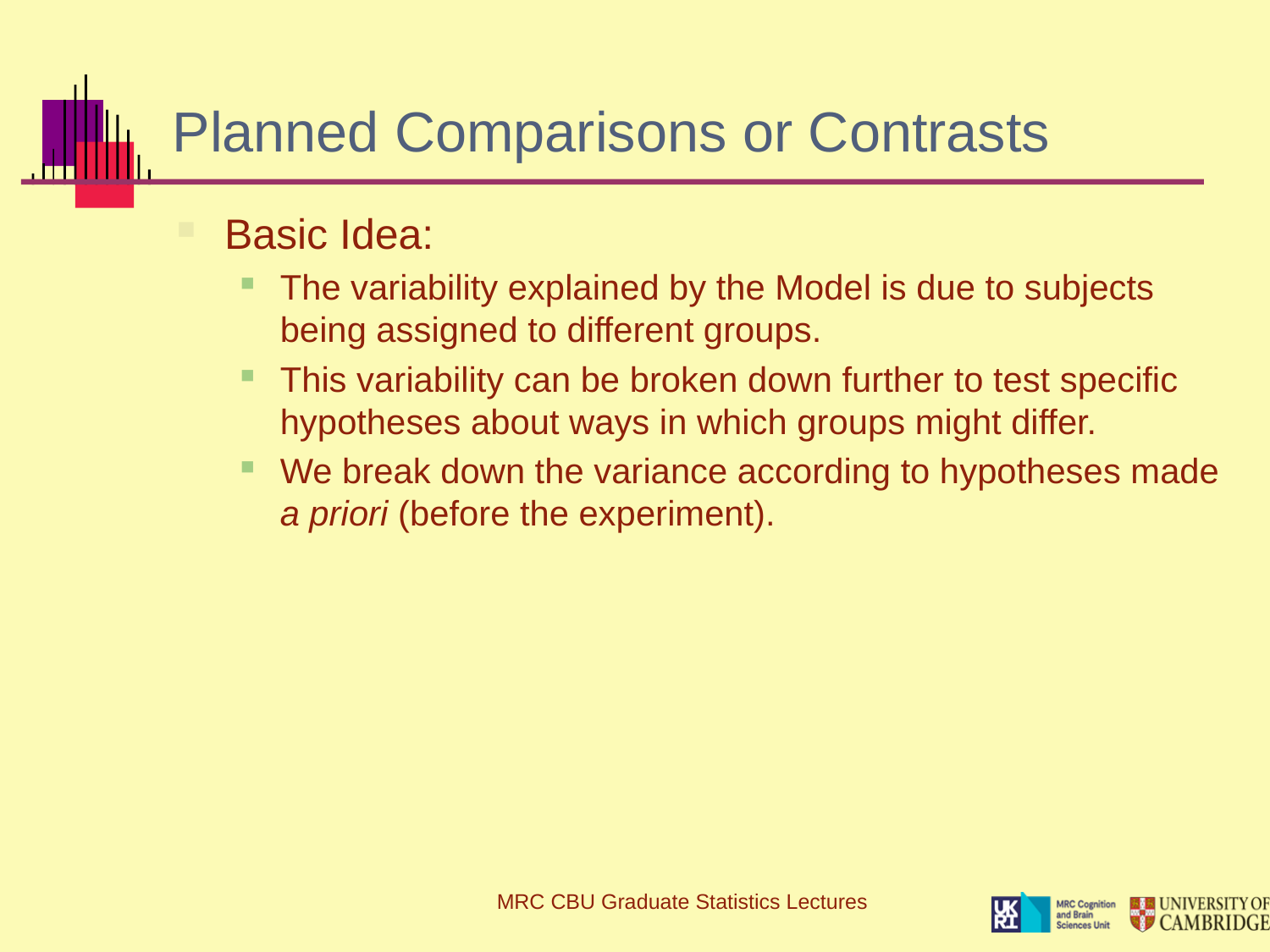

# Planned Comparisons or Contrasts
Basic Idea:
The variability explained by the Model is due to subjects being assigned to different groups.
This variability can be broken down further to test specific hypotheses about ways in which groups might differ.
We break down the variance according to hypotheses made a priori (before the experiment).

MRC CBU Graduate Statistics Lectures